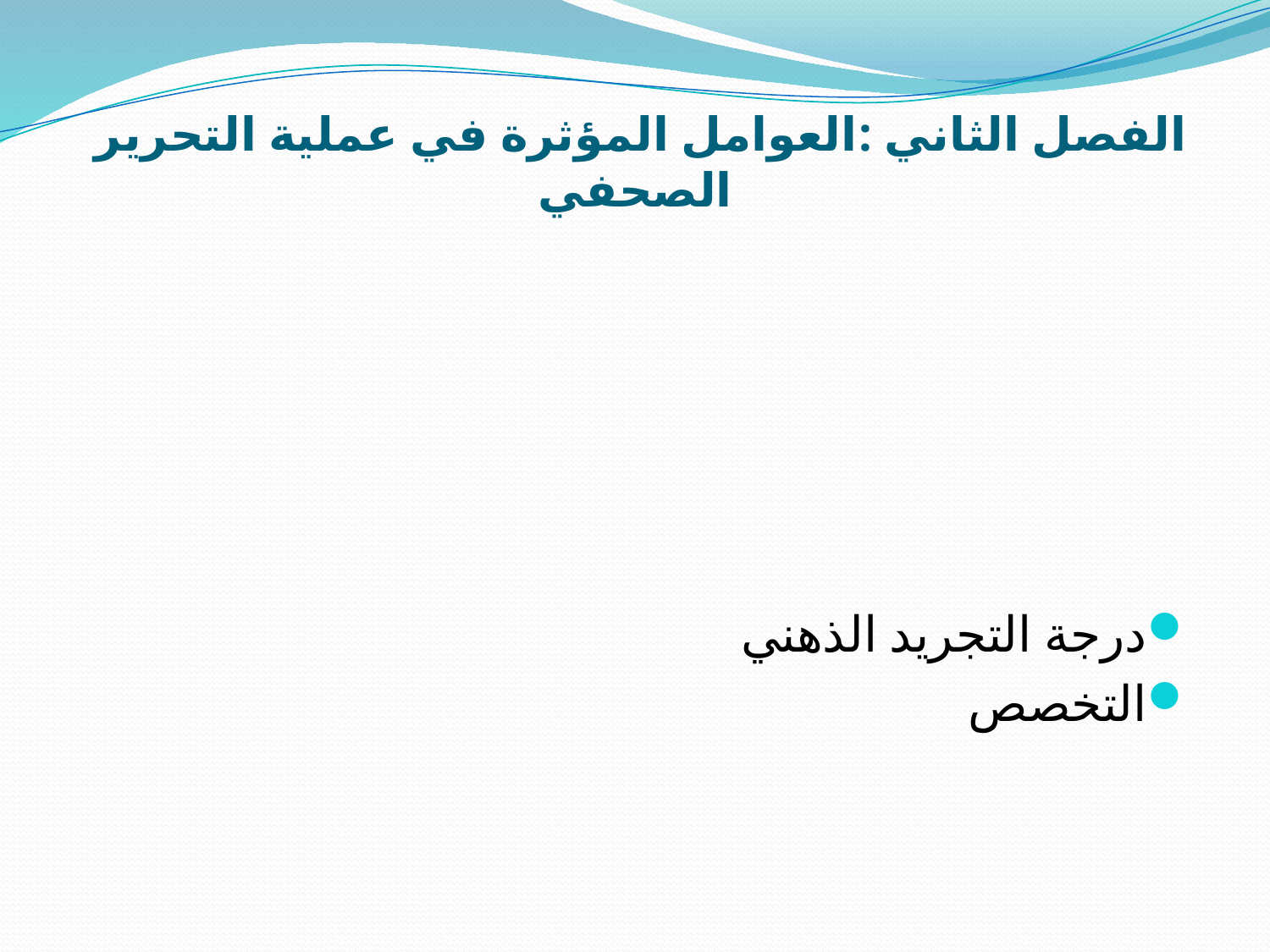

# الفصل الثاني :العوامل المؤثرة في عملية التحرير الصحفي
درجة التجريد الذهني
التخصص